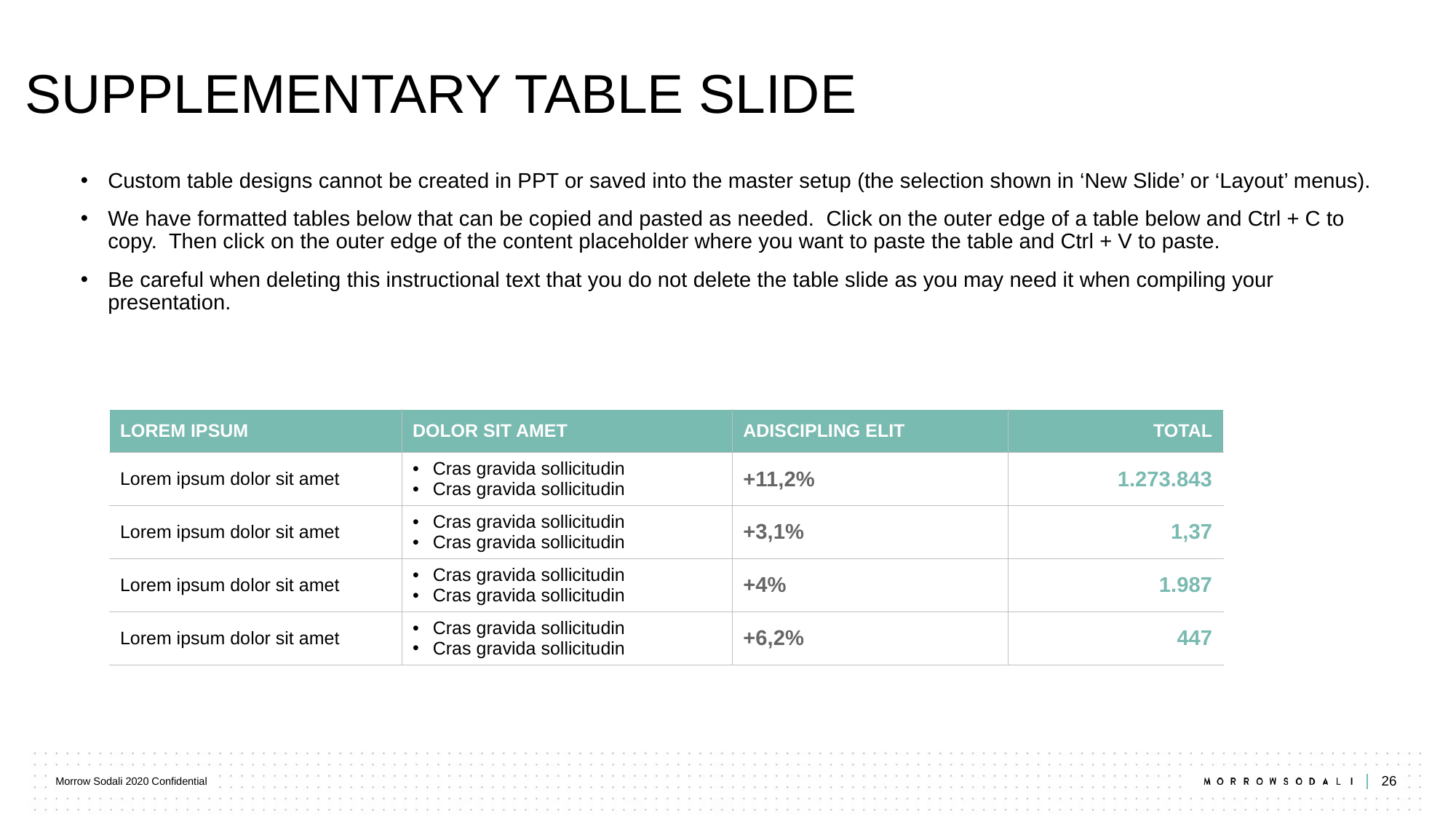

# SUPPLEMENTARY TABLE SLIDE
Custom table designs cannot be created in PPT or saved into the master setup (the selection shown in ‘New Slide’ or ‘Layout’ menus).
We have formatted tables below that can be copied and pasted as needed.  Click on the outer edge of a table below and Ctrl + C to copy.  Then click on the outer edge of the content placeholder where you want to paste the table and Ctrl + V to paste.
Be careful when deleting this instructional text that you do not delete the table slide as you may need it when compiling your presentation.
| Lorem ipsum | DOLOR SIT AMET | ADISCIPLING ELIT | TOTAL |
| --- | --- | --- | --- |
| Lorem ipsum dolor sit amet | Cras gravida sollicitudin Cras gravida sollicitudin | +11,2% | 1.273.843 |
| Lorem ipsum dolor sit amet | Cras gravida sollicitudin Cras gravida sollicitudin | +3,1% | 1,37 |
| Lorem ipsum dolor sit amet | Cras gravida sollicitudin Cras gravida sollicitudin | +4% | 1.987 |
| Lorem ipsum dolor sit amet | Cras gravida sollicitudin Cras gravida sollicitudin | +6,2% | 447 |